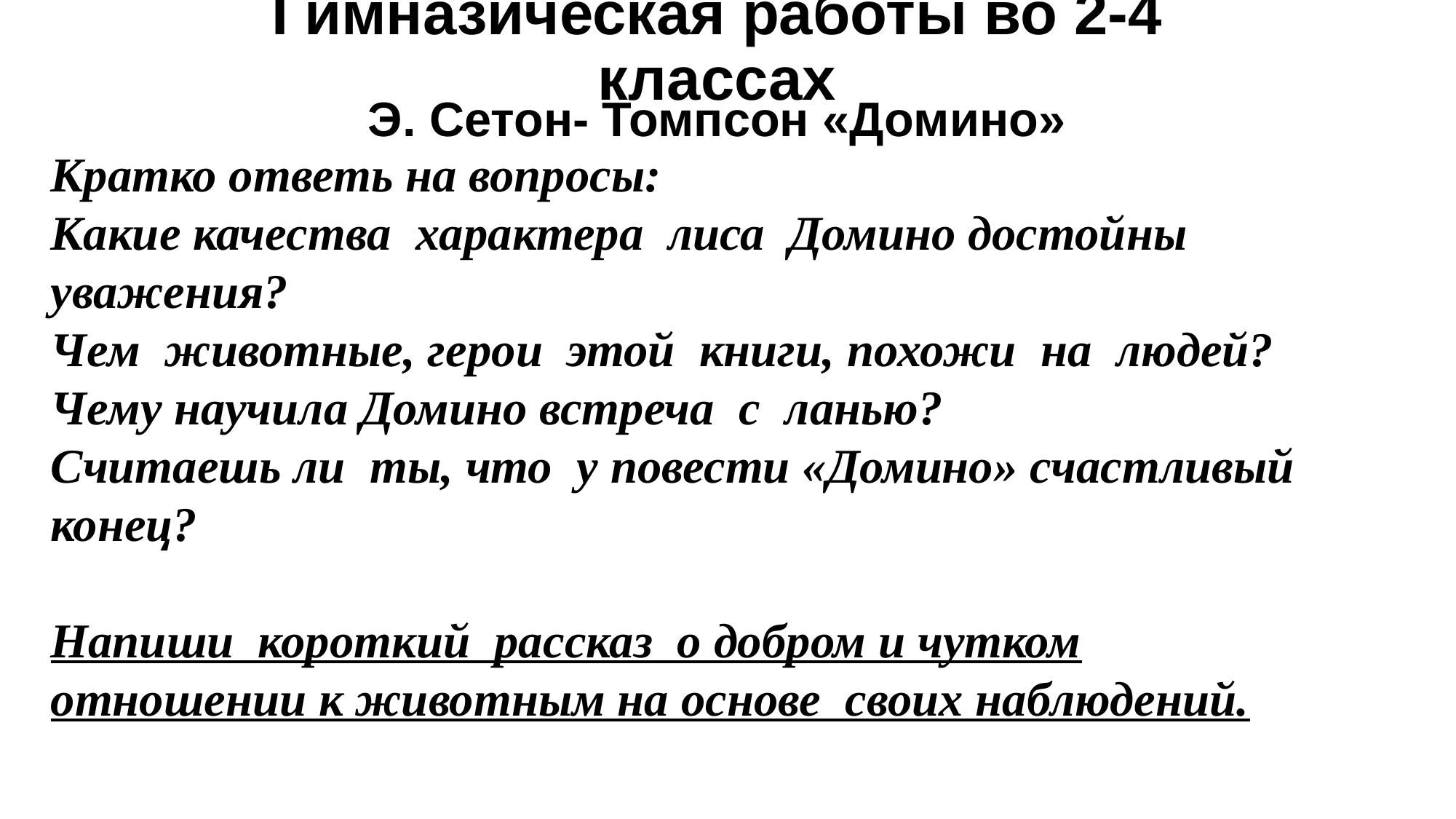

# Гимназическая работы во 2-4 классах
Э. Сетон- Томпсон «Домино»
Кратко ответь на вопросы:
Какие качества  характера  лиса  Домино достойны  уважения?
Чем  животные, герои  этой  книги, похожи  на  людей?
Чему научила Домино встреча  с  ланью?
Считаешь ли  ты, что  у повести «Домино» счастливый конец?

Напиши  короткий  рассказ  о добром и чутком отношении к животным на основе  своих наблюдений.